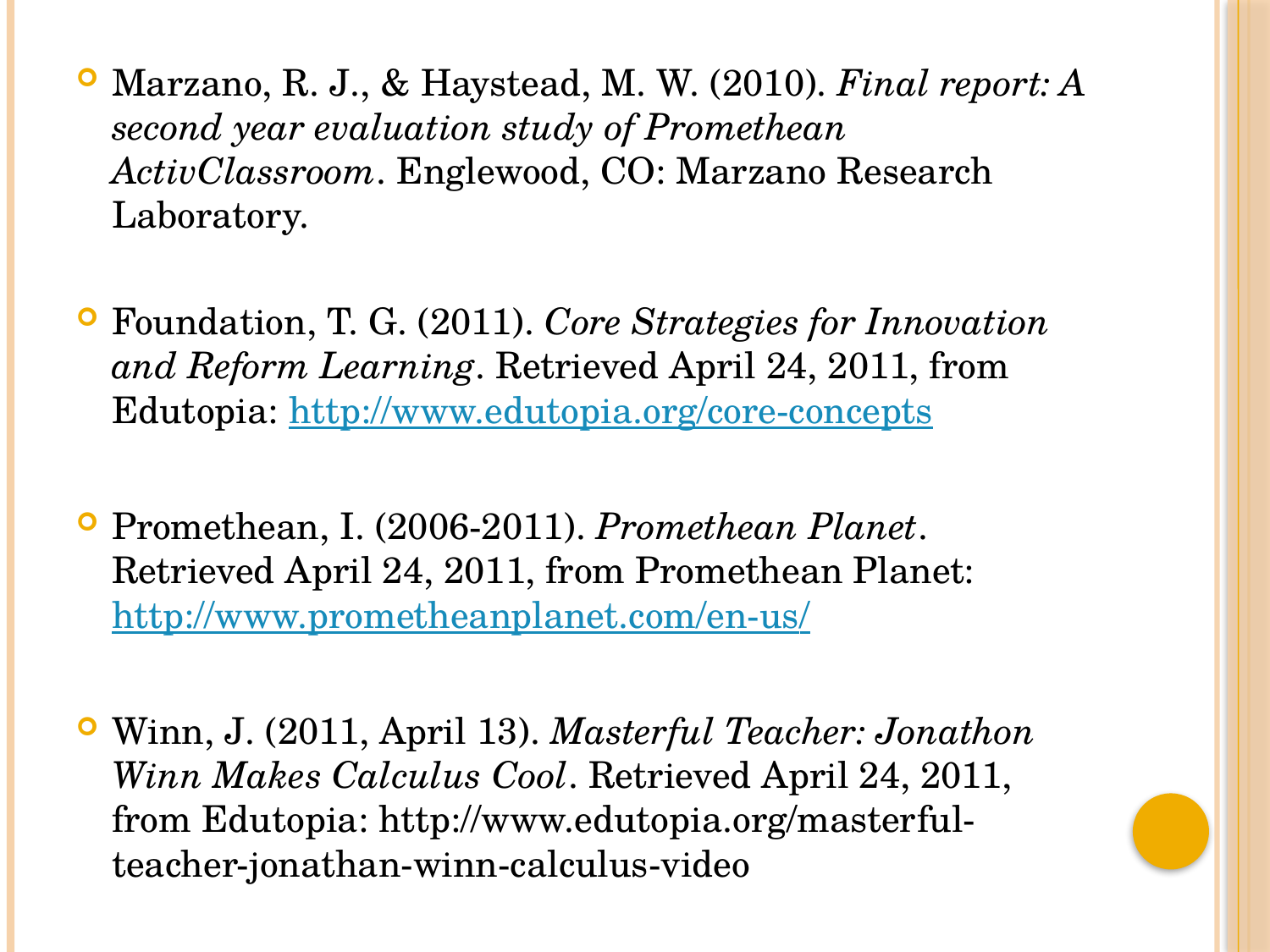

Marzano, R. J., & Haystead, M. W. (2010). Final report: A second year evaluation study of Promethean ActivClassroom. Englewood, CO: Marzano Research Laboratory.

Foundation, T. G. (2011). Core Strategies for Innovation and Reform Learning. Retrieved April 24, 2011, from Edutopia: http://www.edutopia.org/core-concepts

Promethean, I. (2006-2011). Promethean Planet. Retrieved April 24, 2011, from Promethean Planet: http://www.prometheanplanet.com/en-us/

Winn, J. (2011, April 13). Masterful Teacher: Jonathon Winn Makes Calculus Cool. Retrieved April 24, 2011, from Edutopia: http://www.edutopia.org/masterful-teacher-jonathan-winn-calculus-video